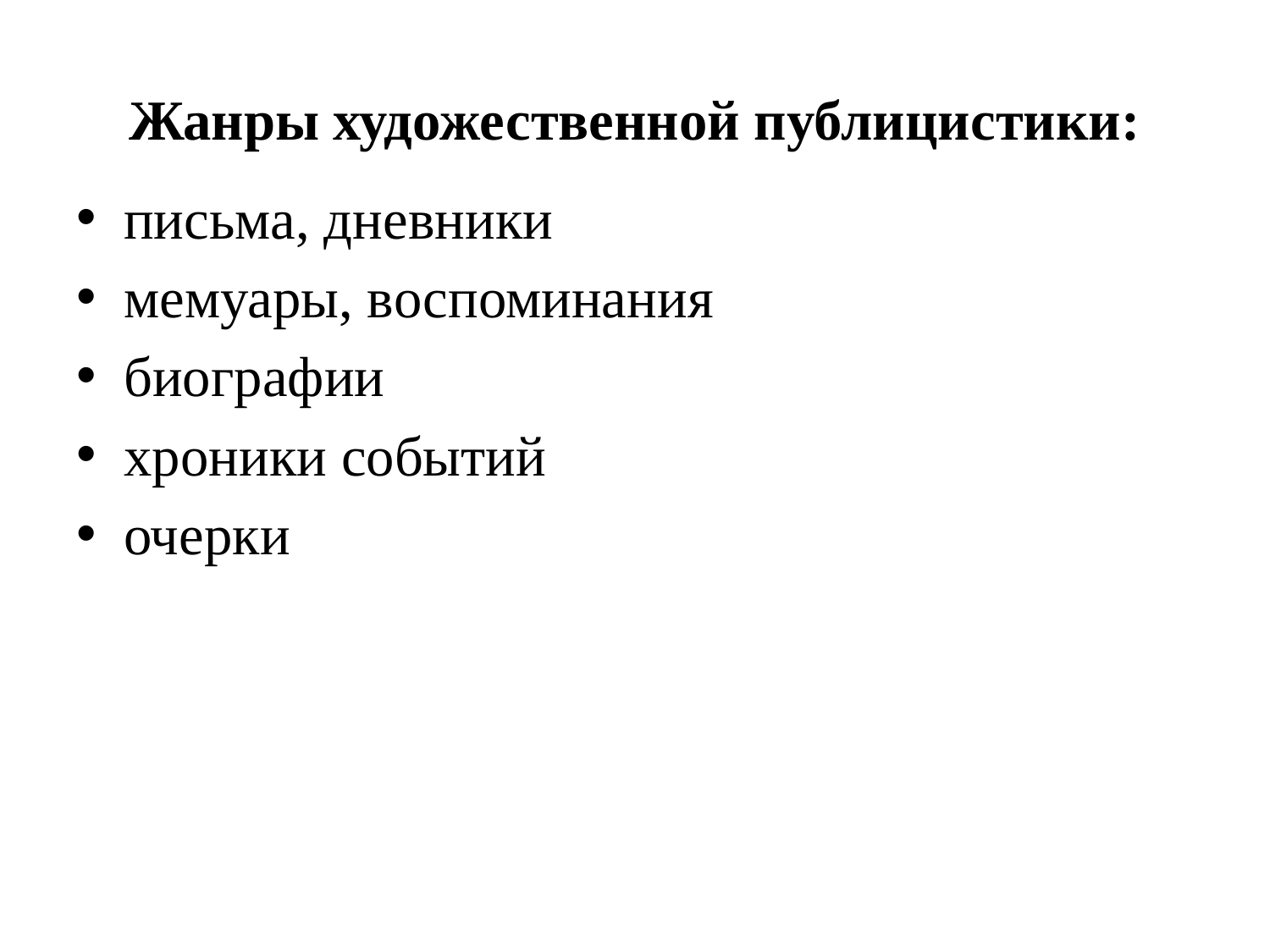

# Жанры художественной публицистики:
письма, дневники
мемуары, воспоминания
биографии
хроники событий
очерки